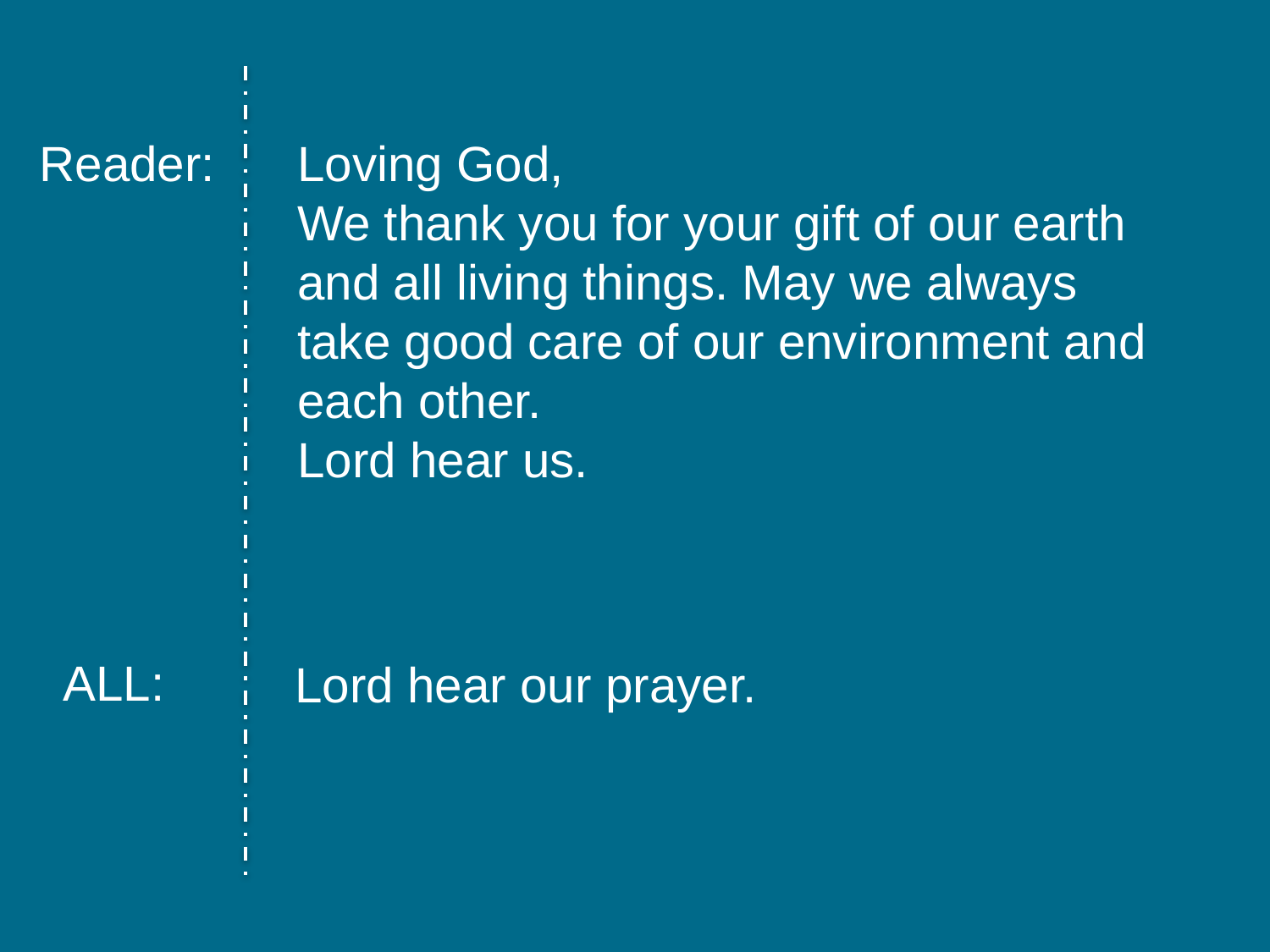

Reader:
Loving God,
We thank you for your gift of our earth and all living things. May we always take good care of our environment and each other.
Lord hear us.
ALL:
Lord hear our prayer.